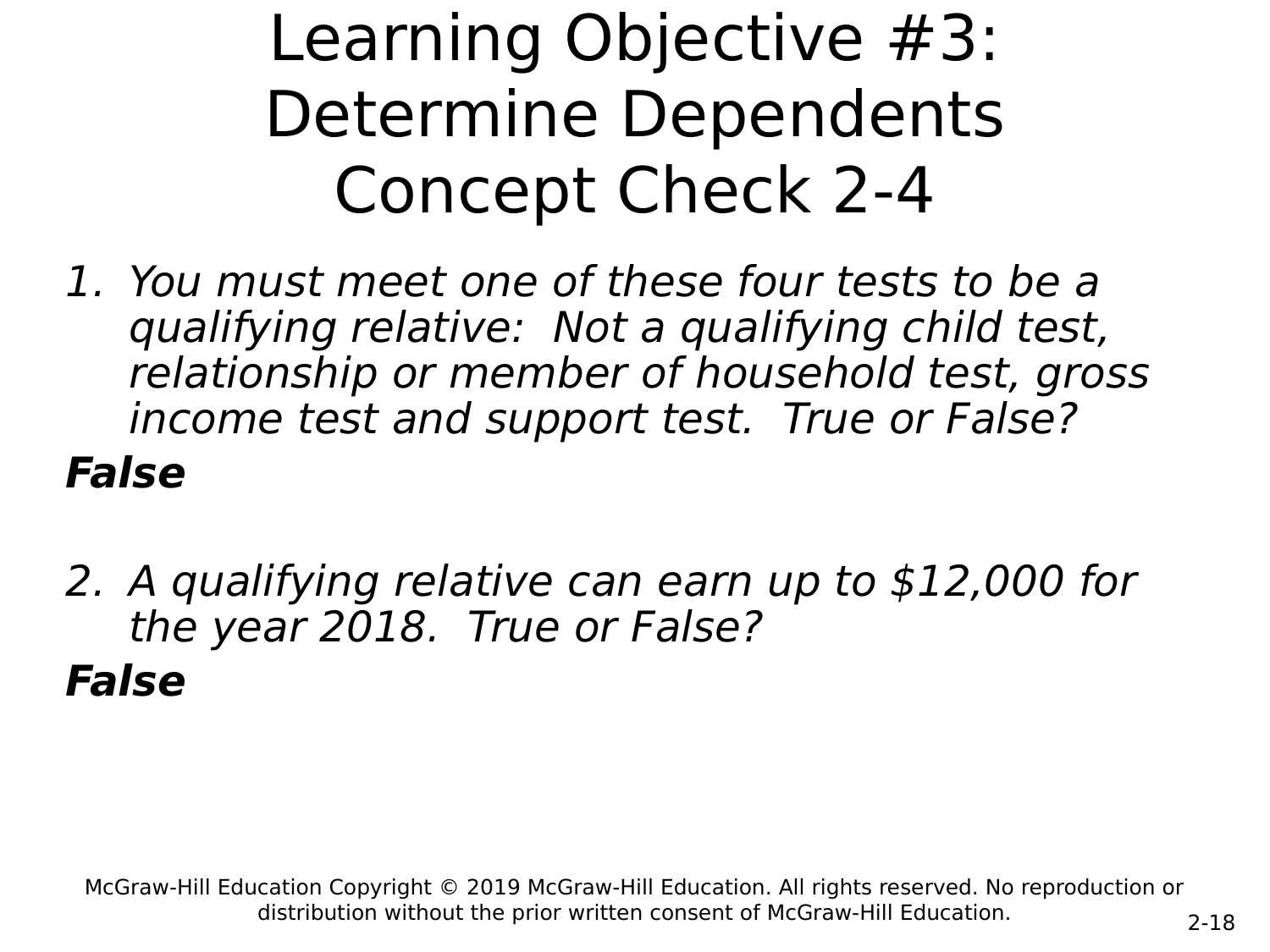

# Learning Objective #3: Determine Dependents Concept Check 2-4
You must meet one of these four tests to be a qualifying relative:  Not a qualifying child test, relationship or member of household test, gross income test and support test.  True or False?
False

A qualifying relative can earn up to $12,000 for the year 2018.  True or False?
False
McGraw-Hill Education Copyright © 2019 McGraw-Hill Education. All rights reserved. No reproduction or distribution without the prior written consent of McGraw-Hill Education.
2-18